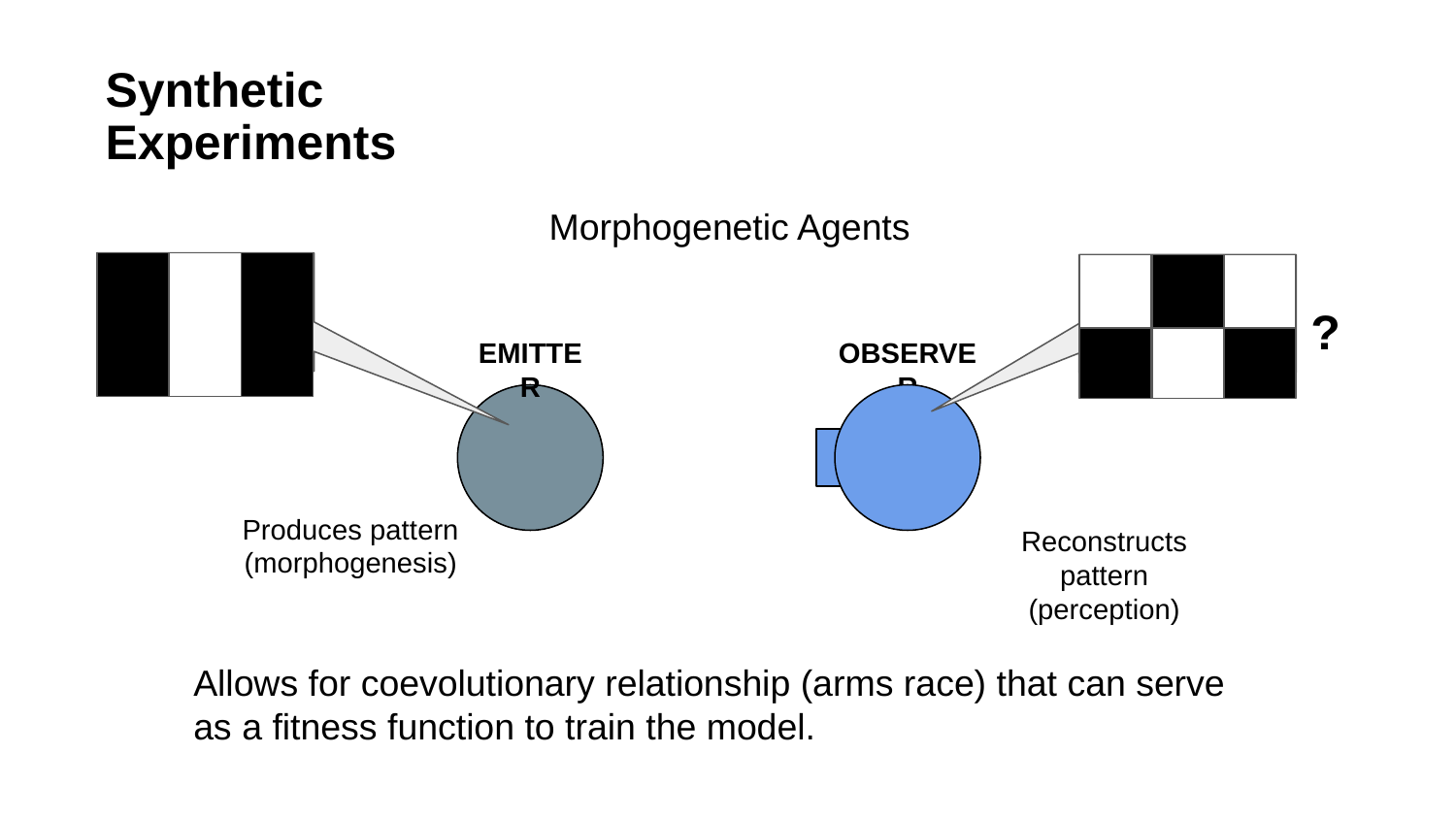

Synthetic Experiments
Morphogenetic Agents

?
EMITTER
OBSERVER

Produces pattern
(morphogenesis)
Reconstructs pattern
(perception)
Allows for coevolutionary relationship (arms race) that can serve as a fitness function to train the model.